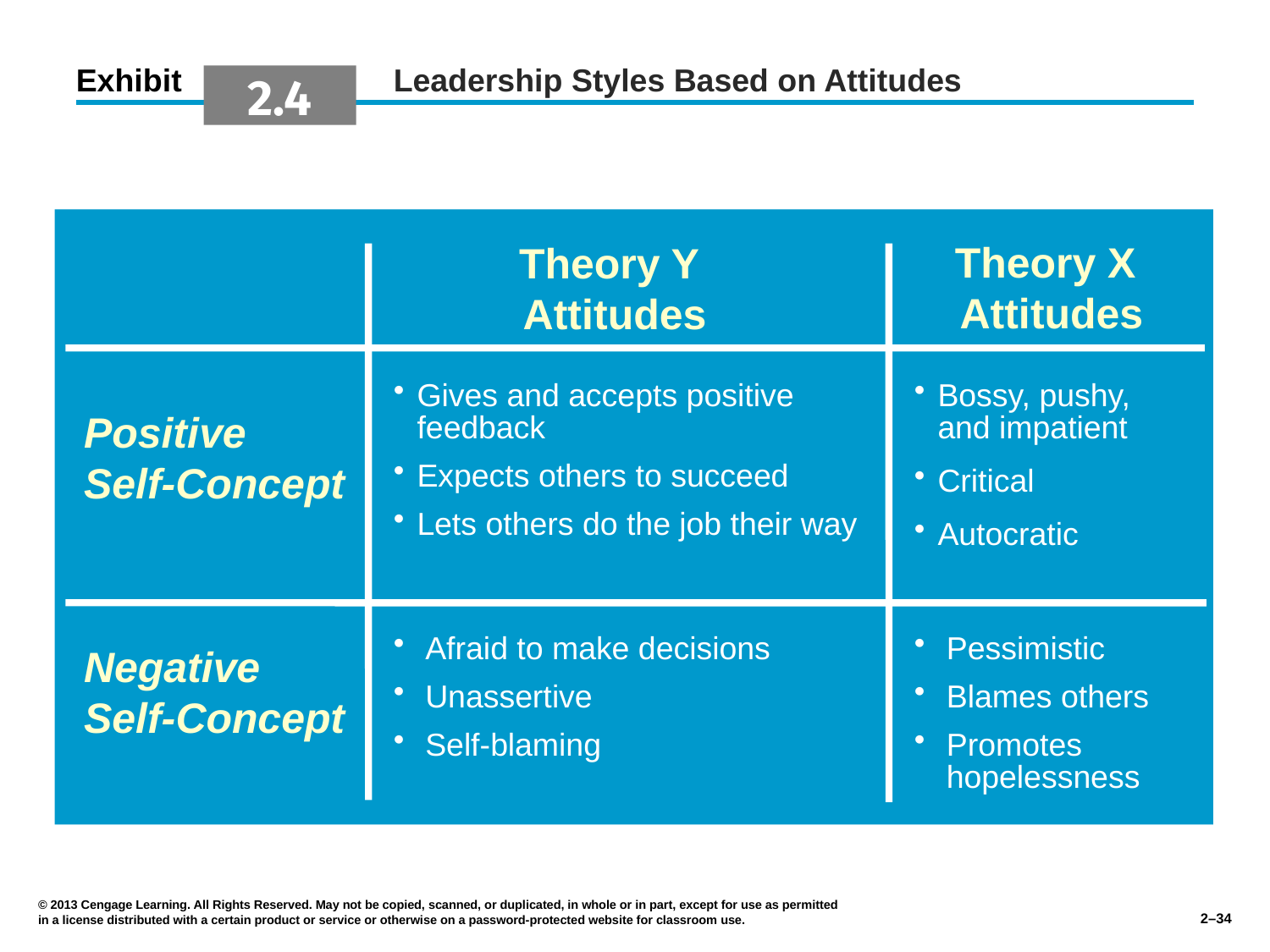

Exhibit
Leadership Styles Based on Attitudes
2.4

Theory X
Attitudes
Theory Y
Attitudes

Gives and accepts positive feedback
Expects others to succeed
Lets others do the job their way
Bossy, pushy, and impatient
Critical
Autocratic
Positive
Self-Concept

Afraid to make decisions
Unassertive
Self-blaming
Pessimistic
Blames others
Promotes        hopelessness
Negative
Self-Concept
© 2013 Cengage Learning. All Rights Reserved. May not be copied, scanned, or duplicated, in whole or in part, except for use as permitted in a license distributed with a certain product or service or otherwise on a password-protected website for classroom use.
2–34